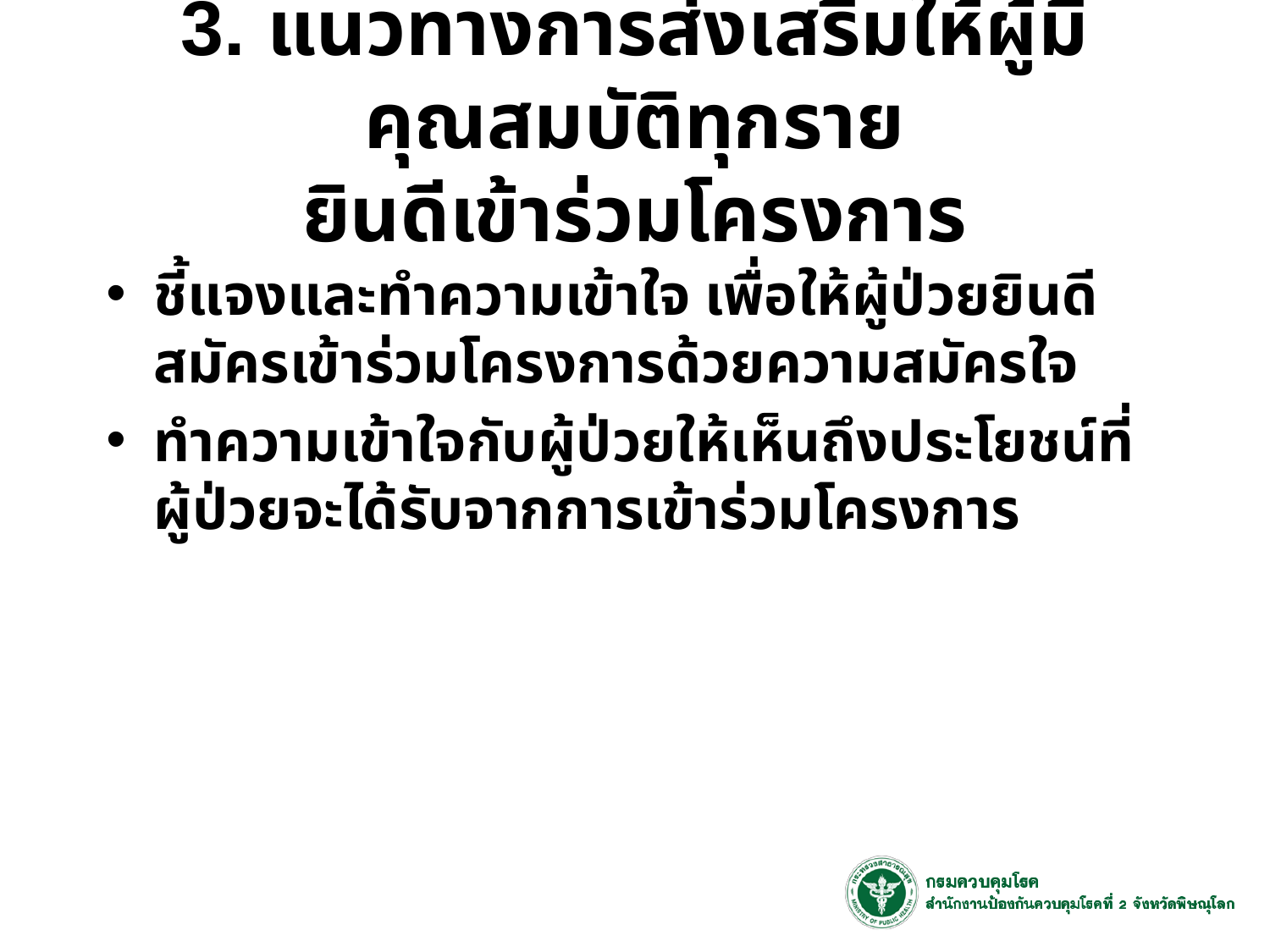

# 3. แนวทางการส่งเสริมให้ผู้มีคุณสมบัติทุกราย ยินดีเข้าร่วมโครงการ
ชี้แจงและทำความเข้าใจ เพื่อให้ผู้ป่วยยินดีสมัครเข้าร่วมโครงการด้วยความสมัครใจ
ทำความเข้าใจกับผู้ป่วยให้เห็นถึงประโยชน์ที่ผู้ป่วยจะได้รับจากการเข้าร่วมโครงการ